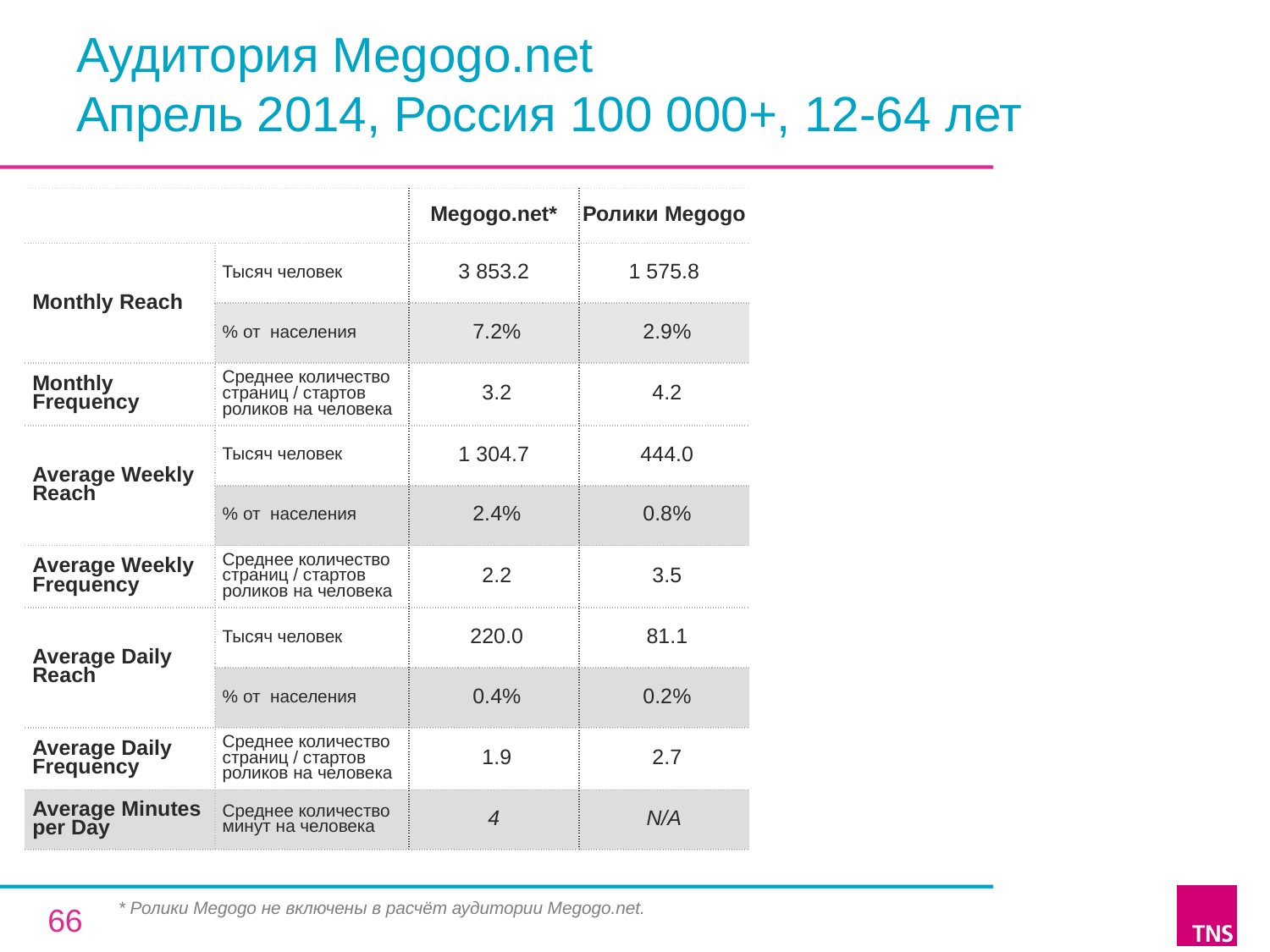

# Аудитория Megogo.net Апрель 2014, Россия 100 000+, 12-64 лет
|  |  | Megogo.net\* | Ролики Megogo |
| --- | --- | --- | --- |
| Monthly Reach | Тысяч человек | 3 853.2 | 1 575.8 |
|  | % от населения | 7.2% | 2.9% |
| Monthly Frequency | Среднее количество страниц / стартов роликов на человека | 3.2 | 4.2 |
| Average Weekly Reach | Тысяч человек | 1 304.7 | 444.0 |
|  | % от населения | 2.4% | 0.8% |
| Average Weekly Frequency | Среднее количество страниц / стартов роликов на человека | 2.2 | 3.5 |
| Average Daily Reach | Тысяч человек | 220.0 | 81.1 |
|  | % от населения | 0.4% | 0.2% |
| Average Daily Frequency | Среднее количество страниц / стартов роликов на человека | 1.9 | 2.7 |
| Average Minutes per Day | Среднее количество минут на человека | 4 | N/A |
* Ролики Megogo не включены в расчёт аудитории Megogo.net.
66